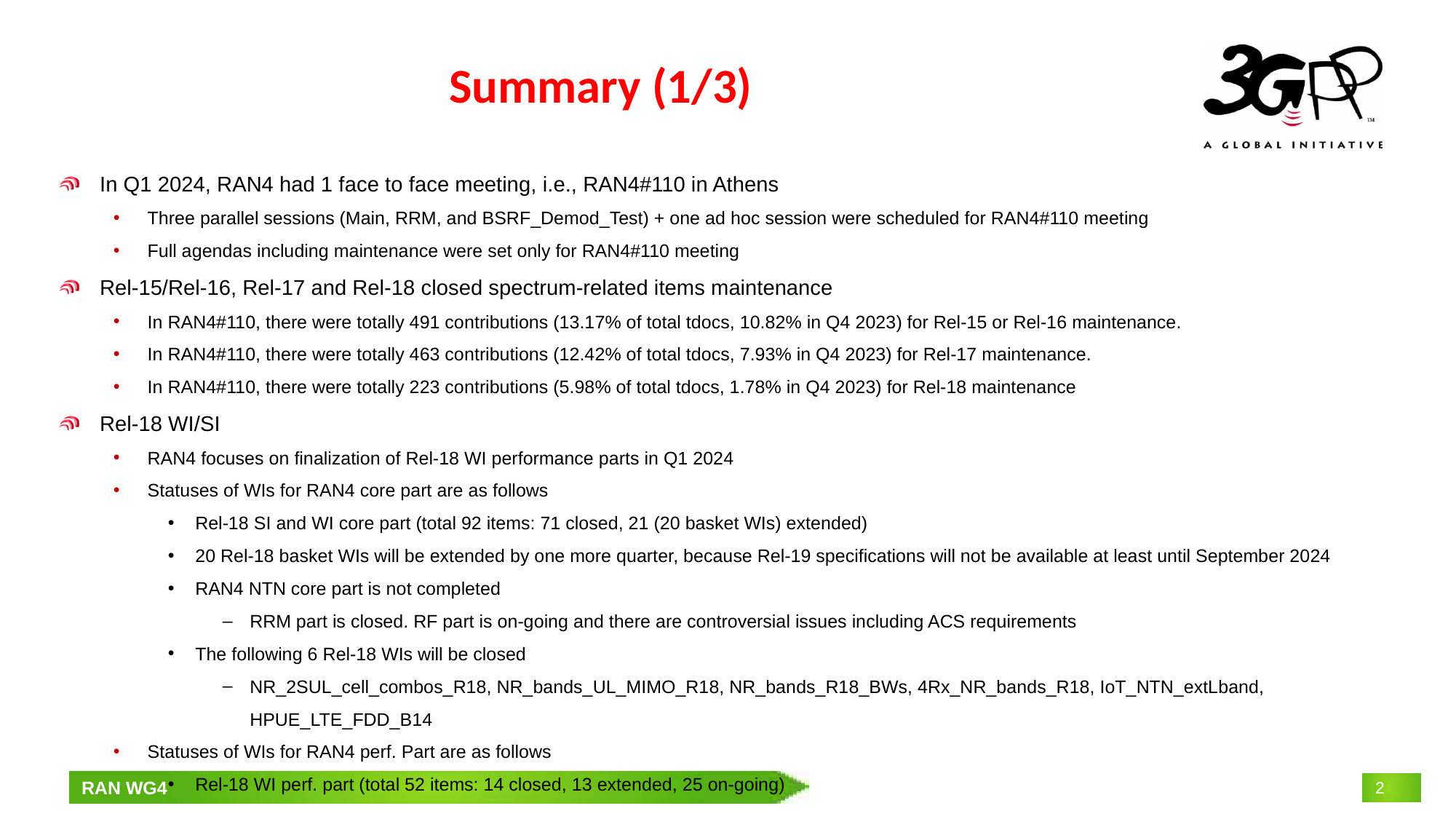

# Summary (1/3)
In Q1 2024, RAN4 had 1 face to face meeting, i.e., RAN4#110 in Athens
Three parallel sessions (Main, RRM, and BSRF_Demod_Test) + one ad hoc session were scheduled for RAN4#110 meeting
Full agendas including maintenance were set only for RAN4#110 meeting
Rel-15/Rel-16, Rel-17 and Rel-18 closed spectrum-related items maintenance
In RAN4#110, there were totally 491 contributions (13.17% of total tdocs, 10.82% in Q4 2023) for Rel-15 or Rel-16 maintenance.
In RAN4#110, there were totally 463 contributions (12.42% of total tdocs, 7.93% in Q4 2023) for Rel-17 maintenance.
In RAN4#110, there were totally 223 contributions (5.98% of total tdocs, 1.78% in Q4 2023) for Rel-18 maintenance
Rel-18 WI/SI
RAN4 focuses on finalization of Rel-18 WI performance parts in Q1 2024
Statuses of WIs for RAN4 core part are as follows
Rel-18 SI and WI core part (total 92 items: 71 closed, 21 (20 basket WIs) extended)
20 Rel-18 basket WIs will be extended by one more quarter, because Rel-19 specifications will not be available at least until September 2024
RAN4 NTN core part is not completed
RRM part is closed. RF part is on-going and there are controversial issues including ACS requirements
The following 6 Rel-18 WIs will be closed
NR_2SUL_cell_combos_R18, NR_bands_UL_MIMO_R18, NR_bands_R18_BWs, 4Rx_NR_bands_R18, IoT_NTN_extLband, HPUE_LTE_FDD_B14
Statuses of WIs for RAN4 perf. Part are as follows
Rel-18 WI perf. part (total 52 items: 14 closed, 13 extended, 25 on-going)